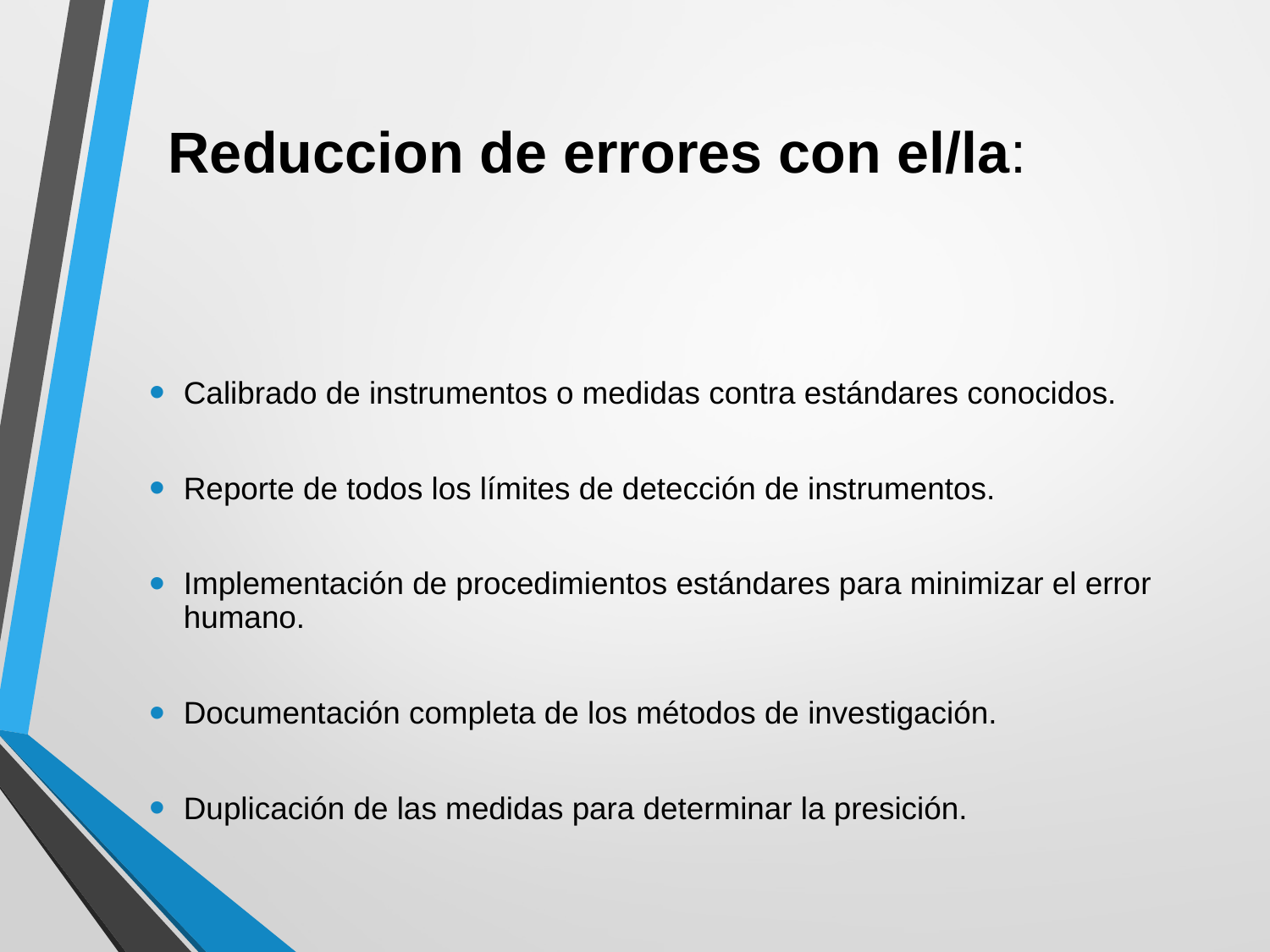

# Reduccion de errores con el/la:
Calibrado de instrumentos o medidas contra estándares conocidos.

Reporte de todos los límites de detección de instrumentos.

Implementación de procedimientos estándares para minimizar el error humano.

Documentación completa de los métodos de investigación.

Duplicación de las medidas para determinar la presición.